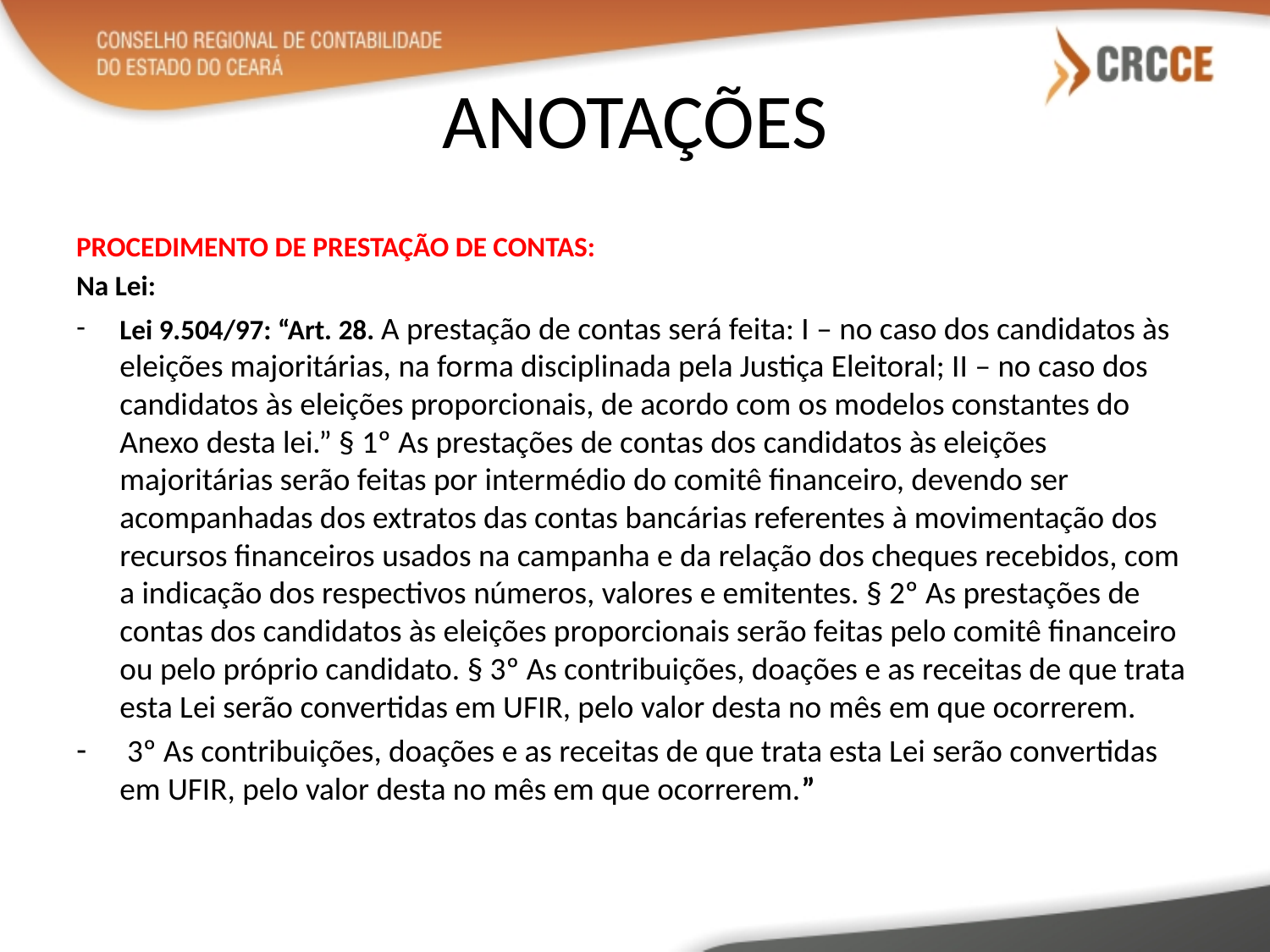

# ANOTAÇÕES
PROCEDIMENTO DE PRESTAÇÃO DE CONTAS:
Na Lei:
Lei 9.504/97: “Art. 28. A prestação de contas será feita: I – no caso dos candidatos às eleições majoritárias, na forma disciplinada pela Justiça Eleitoral; II – no caso dos candidatos às eleições proporcionais, de acordo com os modelos constantes do Anexo desta lei.” § 1º As prestações de contas dos candidatos às eleições majoritárias serão feitas por intermédio do comitê financeiro, devendo ser acompanhadas dos extratos das contas bancárias referentes à movimentação dos recursos financeiros usados na campanha e da relação dos cheques recebidos, com a indicação dos respectivos números, valores e emitentes. § 2º As prestações de contas dos candidatos às eleições proporcionais serão feitas pelo comitê financeiro ou pelo próprio candidato. § 3º As contribuições, doações e as receitas de que trata esta Lei serão convertidas em UFIR, pelo valor desta no mês em que ocorrerem.
 3º As contribuições, doações e as receitas de que trata esta Lei serão convertidas em UFIR, pelo valor desta no mês em que ocorrerem.”